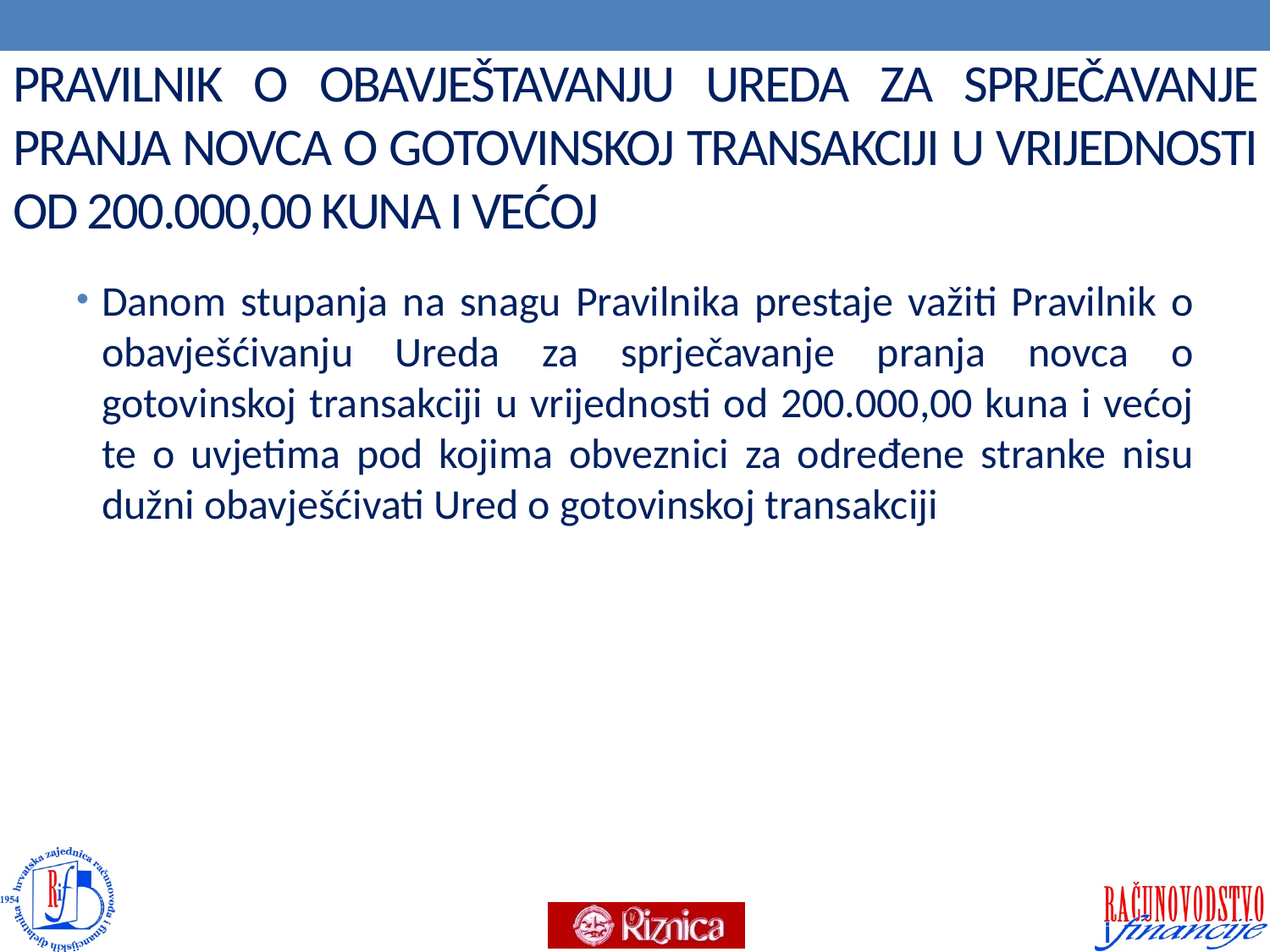

# PRAVILNIK O OBAVJEŠTAVANJU UREDA ZA SPRJEČAVANJE PRANJA NOVCA O GOTOVINSKOJ TRANSAKCIJI U VRIJEDNOSTI OD 200.000,00 KUNA I VEĆOJ
Danom stupanja na snagu Pravilnika prestaje važiti Pravilnik o obavješćivanju Ureda za sprječavanje pranja novca o gotovinskoj transakciji u vrijednosti od 200.000,00 kuna i većoj te o uvjetima pod kojima obveznici za određene stranke nisu dužni obavješćivati Ured o gotovinskoj transakciji